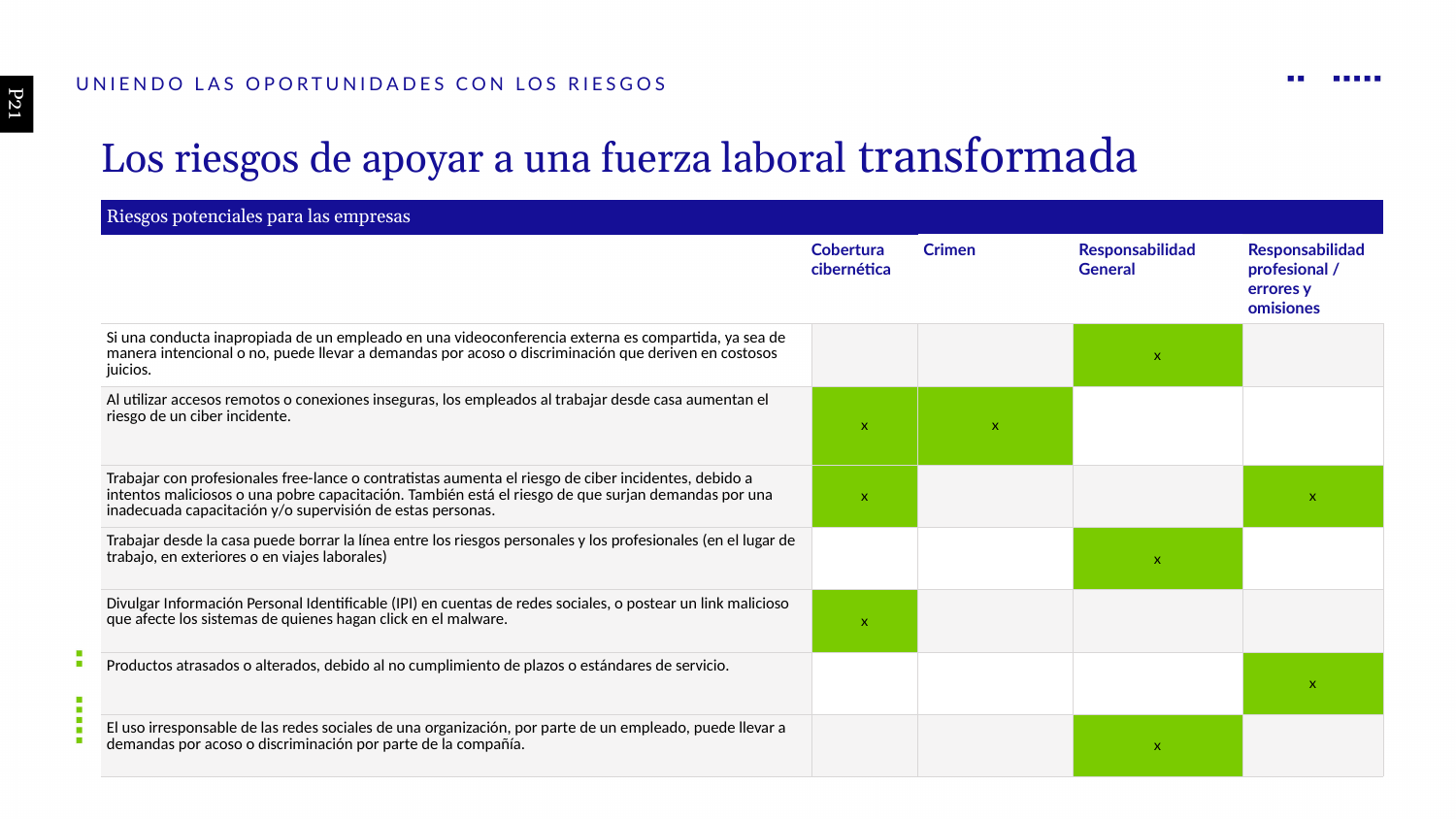

Uniendo las oportunidades con los riesgos
P21
Los riesgos de apoyar a una fuerza laboral transformada
| Riesgos potenciales para las empresas |  |  |  |  |
| --- | --- | --- | --- | --- |
|  | Cobertura cibernética | Crimen | Responsabilidad General | Responsabilidad profesional / errores y omisiones |
| Si una conducta inapropiada de un empleado en una videoconferencia externa es compartida, ya sea de manera intencional o no, puede llevar a demandas por acoso o discriminación que deriven en costosos juicios. |  |  | x |  |
| Al utilizar accesos remotos o conexiones inseguras, los empleados al trabajar desde casa aumentan el riesgo de un ciber incidente. | x | x |  |  |
| Trabajar con profesionales free-lance o contratistas aumenta el riesgo de ciber incidentes, debido a intentos maliciosos o una pobre capacitación. También está el riesgo de que surjan demandas por una inadecuada capacitación y/o supervisión de estas personas. | x |  |  | x |
| Trabajar desde la casa puede borrar la línea entre los riesgos personales y los profesionales (en el lugar de trabajo, en exteriores o en viajes laborales) |  |  | x |  |
| Divulgar Información Personal Identificable (IPI) en cuentas de redes sociales, o postear un link malicioso que afecte los sistemas de quienes hagan click en el malware. | x |  |  |  |
| Productos atrasados o alterados, debido al no cumplimiento de plazos o estándares de servicio. |  |  |  | x |
| El uso irresponsable de las redes sociales de una organización, por parte de un empleado, puede llevar a demandas por acoso o discriminación por parte de la compañía. |  |  | x |  |